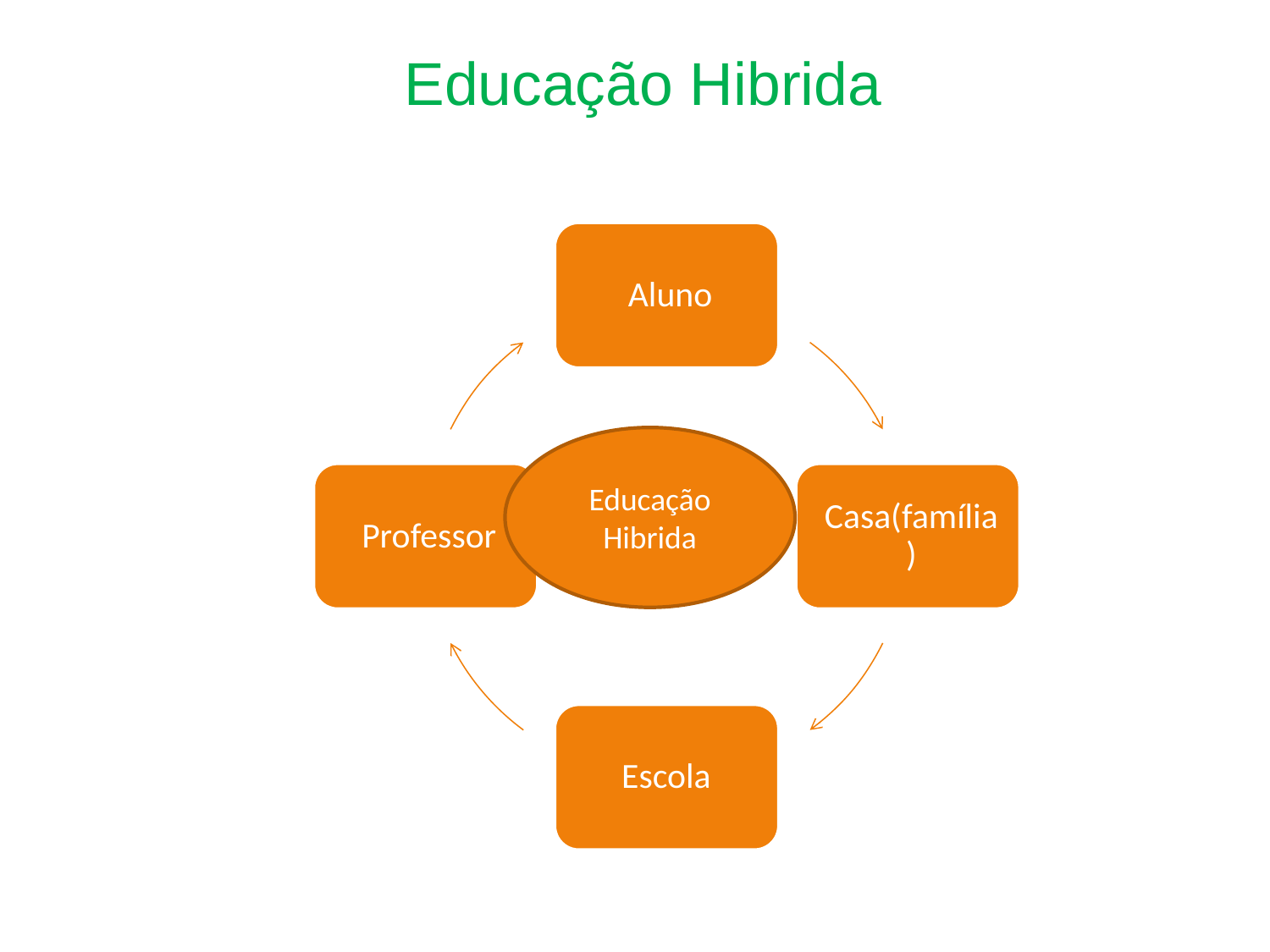

# Educação Hibrida
Aluno
Casa(família)
Escola
Professor
Educação Hibrida